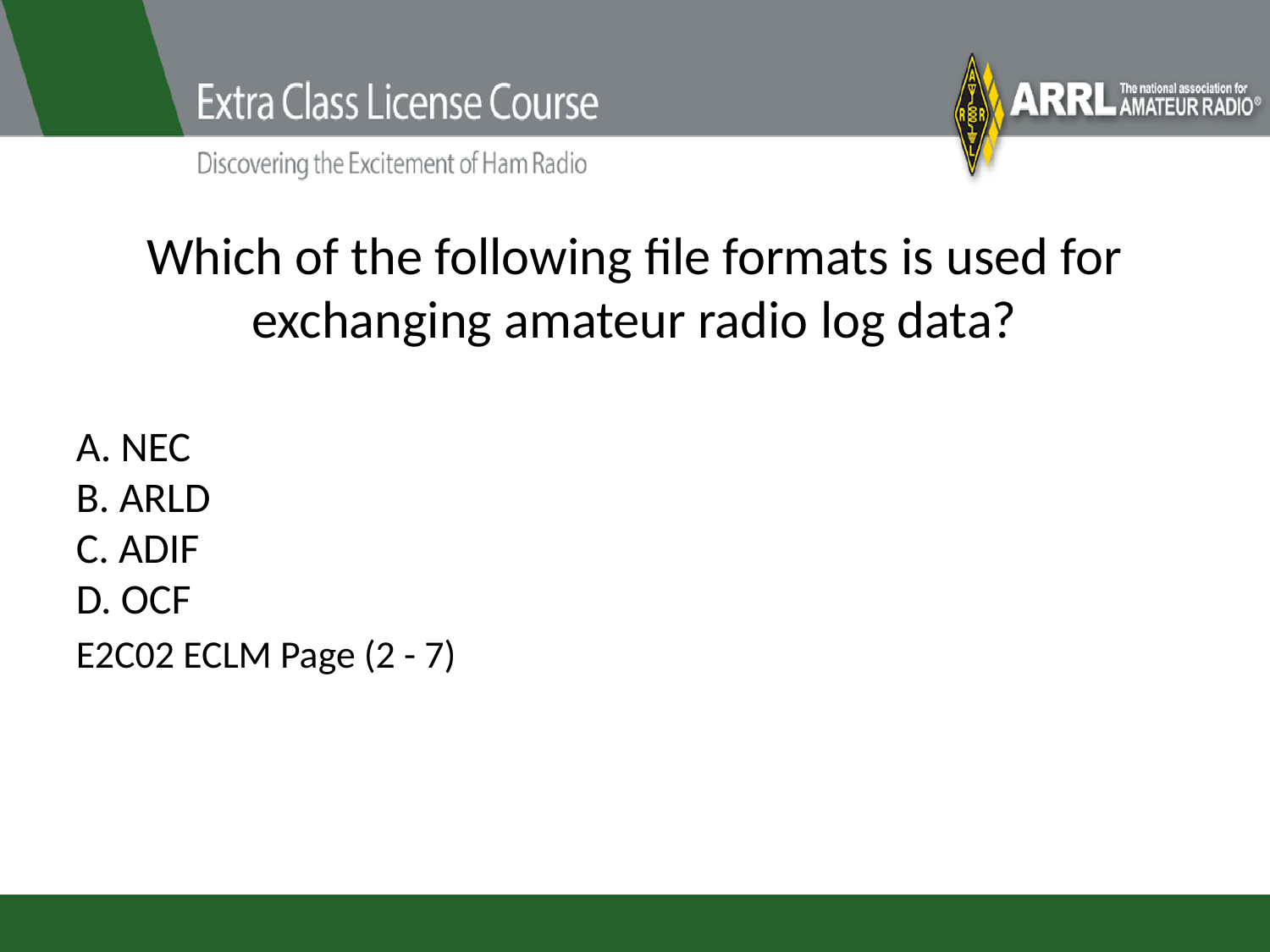

# Which of the following file formats is used for exchanging amateur radio log data?
A. NEC
B. ARLD
C. ADIF
D. OCF
E2C02 ECLM Page (2 - 7)